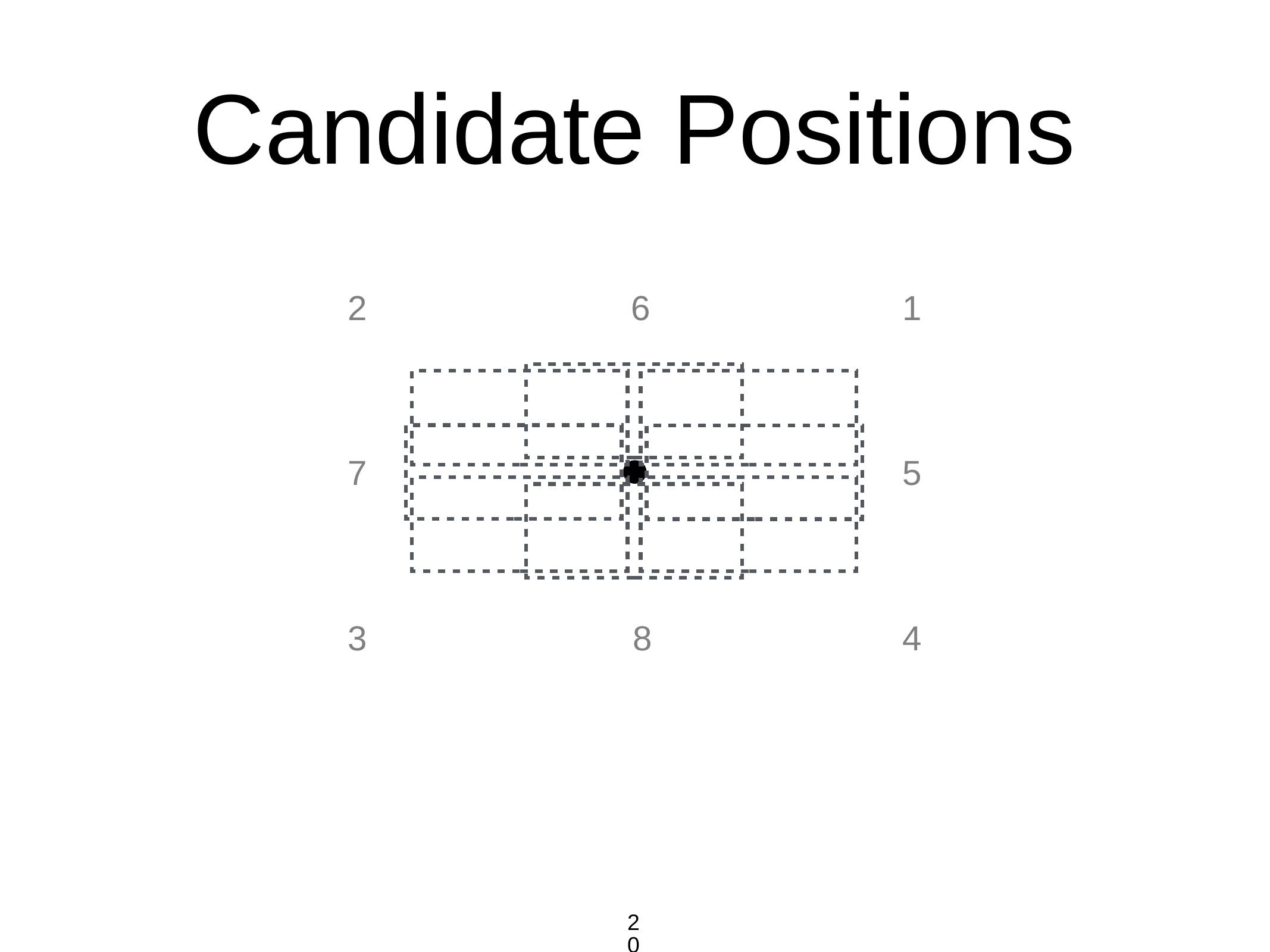

# Candidate Positions
2
6
1
7
5
3
8
4

20